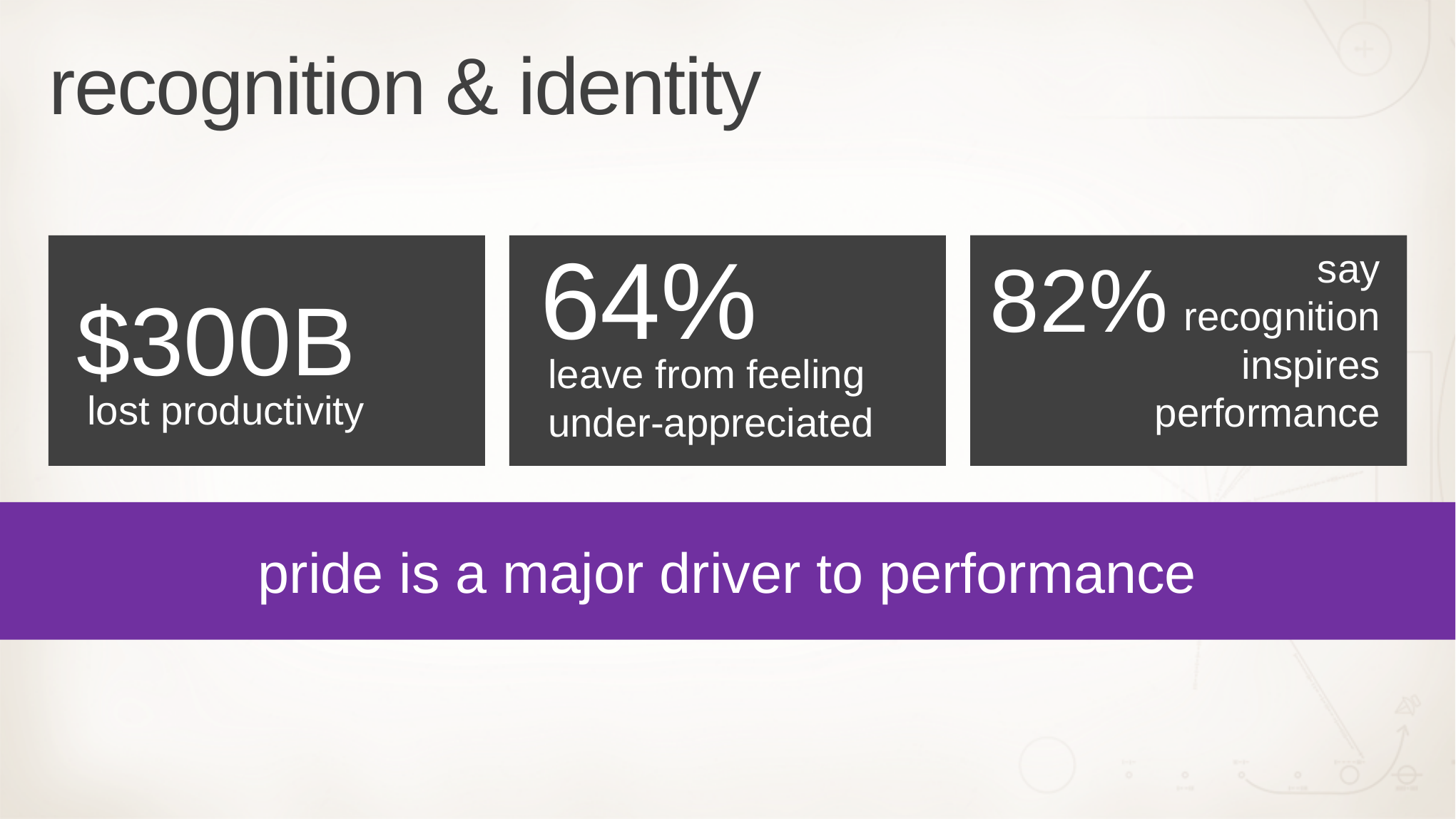

# recognition & identity
64%

say recognition inspires performance
82%
$300B
leave from feeling under-appreciated
lost productivity
pride is a major driver to performance